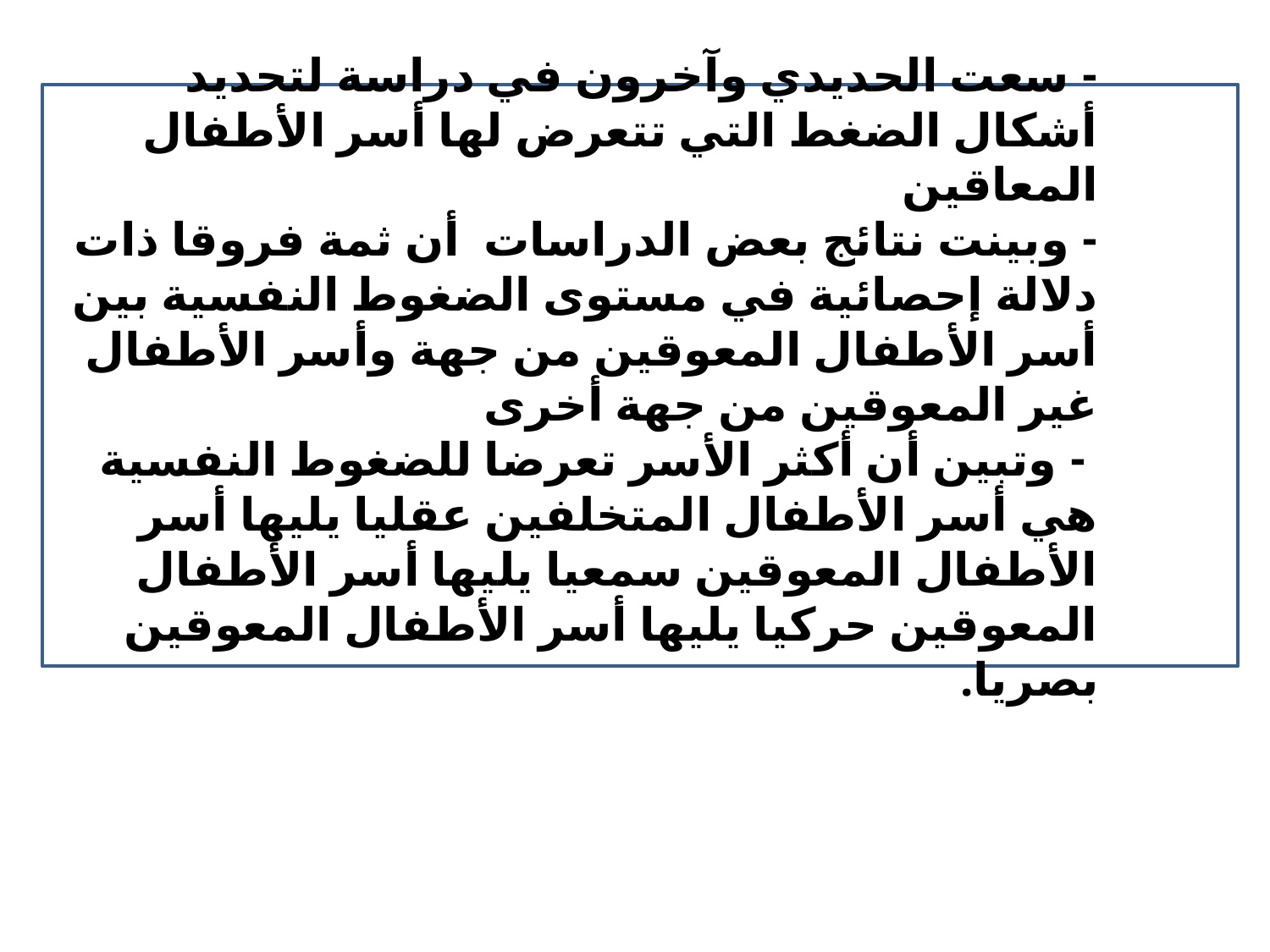

- سعت الحديدي وآخرون في دراسة لتحديد أشكال الضغط التي تتعرض لها أسر الأطفال المعاقين
- وبينت نتائج بعض الدراسات  أن ثمة فروقا ذات دلالة إحصائية في مستوى الضغوط النفسية بين أسر الأطفال المعوقين من جهة وأسر الأطفال غير المعوقين من جهة أخرى
 - وتبين أن أكثر الأسر تعرضا للضغوط النفسية هي أسر الأطفال المتخلفين عقليا يليها أسر الأطفال المعوقين سمعيا يليها أسر الأطفال المعوقين حركيا يليها أسر الأطفال المعوقين بصريا.